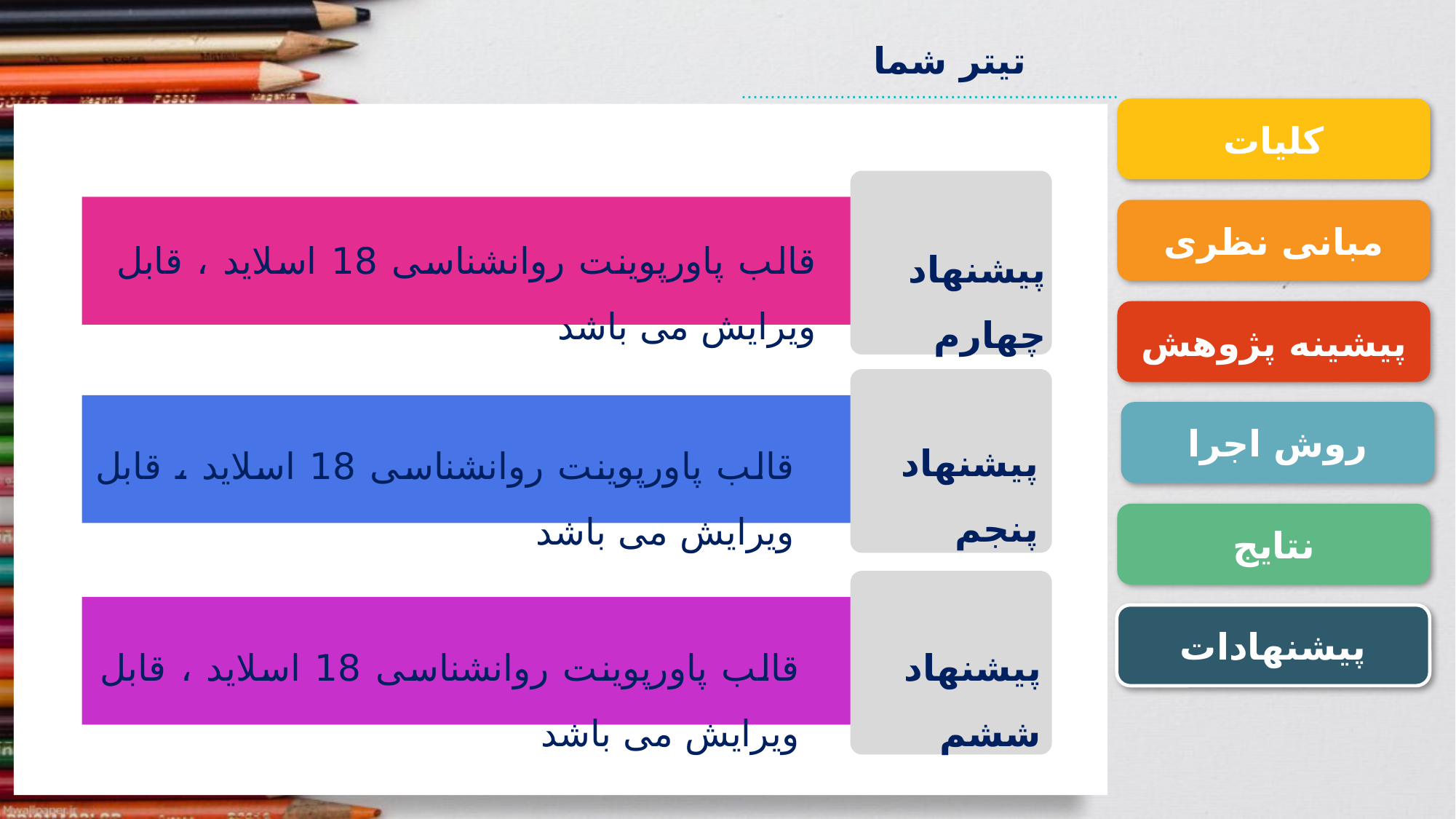

تیتر شما
.................................................................
مقدمه

کلیات

مبانی نظری
قالب پاورپوينت روانشناسی 18 اسلاید ، قابل ویرایش می باشد
پیشنهاد چهارم

پیشینه پژوهش

روش اجرا

پیشنهاد پنجم
قالب پاورپوينت روانشناسی 18 اسلاید ، قابل ویرایش می باشد

نتایج

پیشنهادات
قالب پاورپوينت روانشناسی 18 اسلاید ، قابل ویرایش می باشد
پیشنهاد ششم